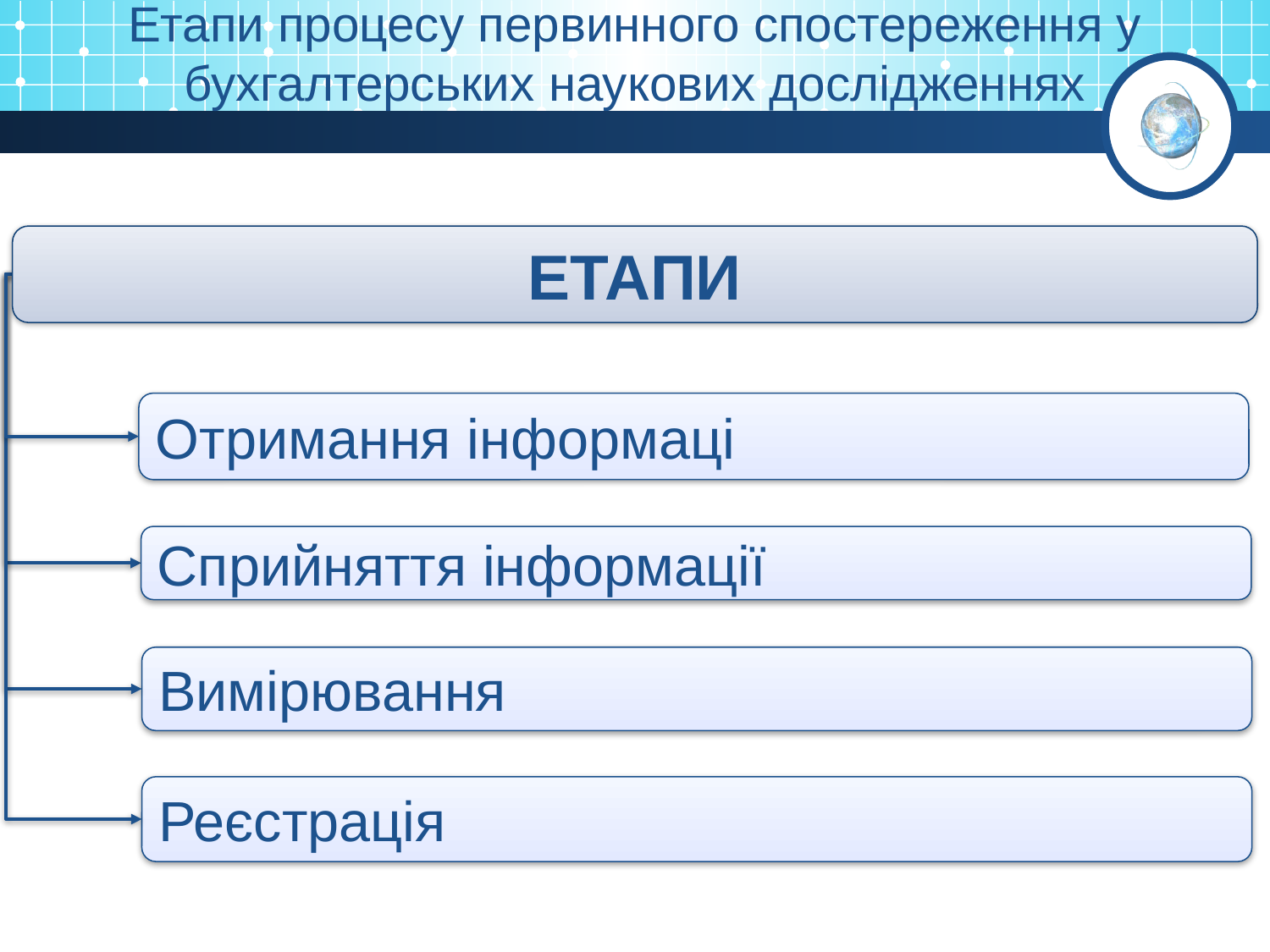

Етапи процесу первинного спостереження у бухгалтерських наукових дослідженнях
ЕТАПИ
Отримання інформаці
Сприйняття інформації
Вимірювання
Реєстрація